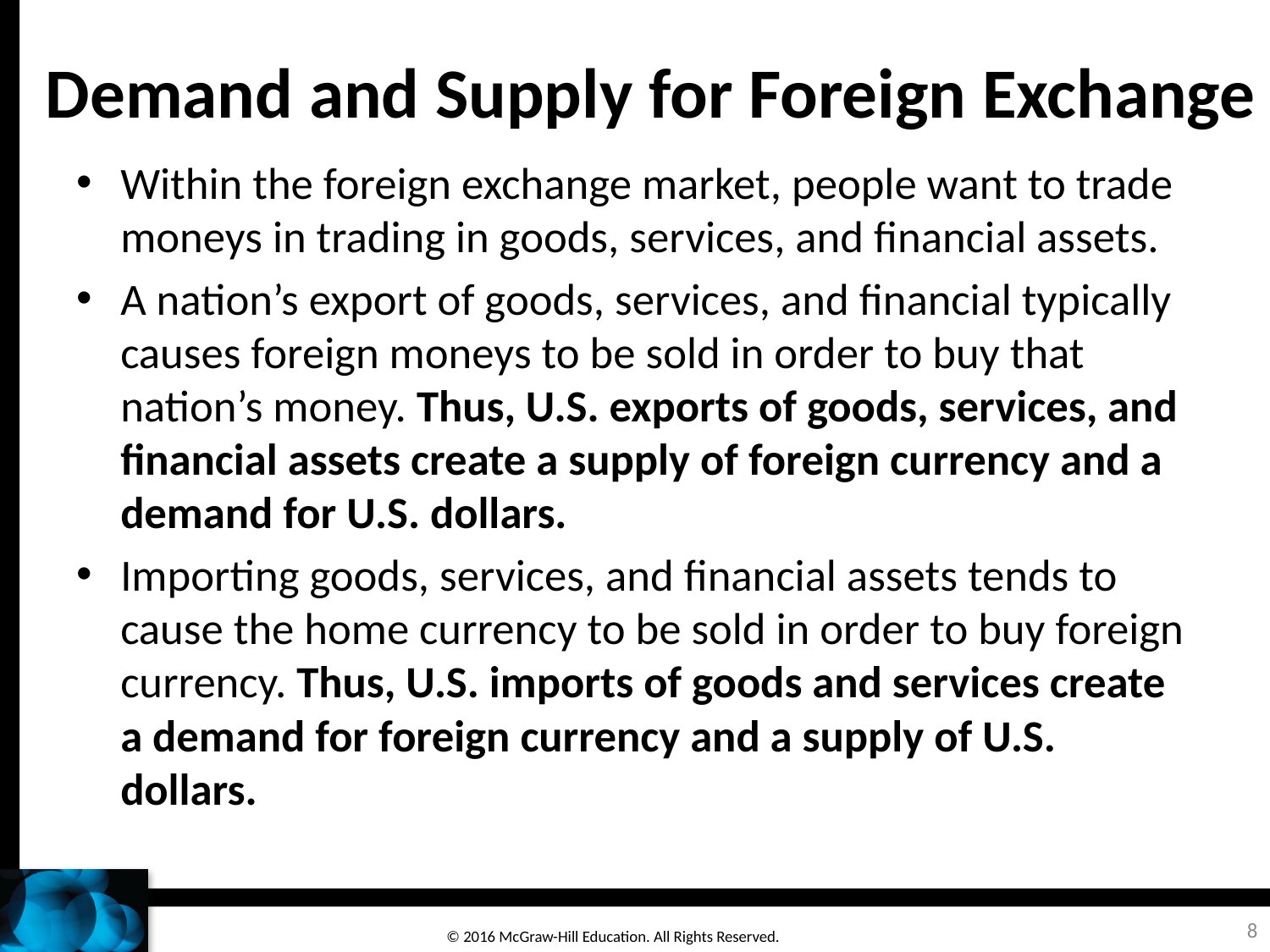

# Demand and Supply for Foreign Exchange
Within the foreign exchange market, people want to trade moneys in trading in goods, services, and financial assets.
A nation’s export of goods, services, and financial typically causes foreign moneys to be sold in order to buy that nation’s money. Thus, U.S. exports of goods, services, and financial assets create a supply of foreign currency and a demand for U.S. dollars.
Importing goods, services, and financial assets tends to cause the home currency to be sold in order to buy foreign currency. Thus, U.S. imports of goods and services create a demand for foreign currency and a supply of U.S. dollars.

8
© 2016 McGraw-Hill Education. All Rights Reserved.